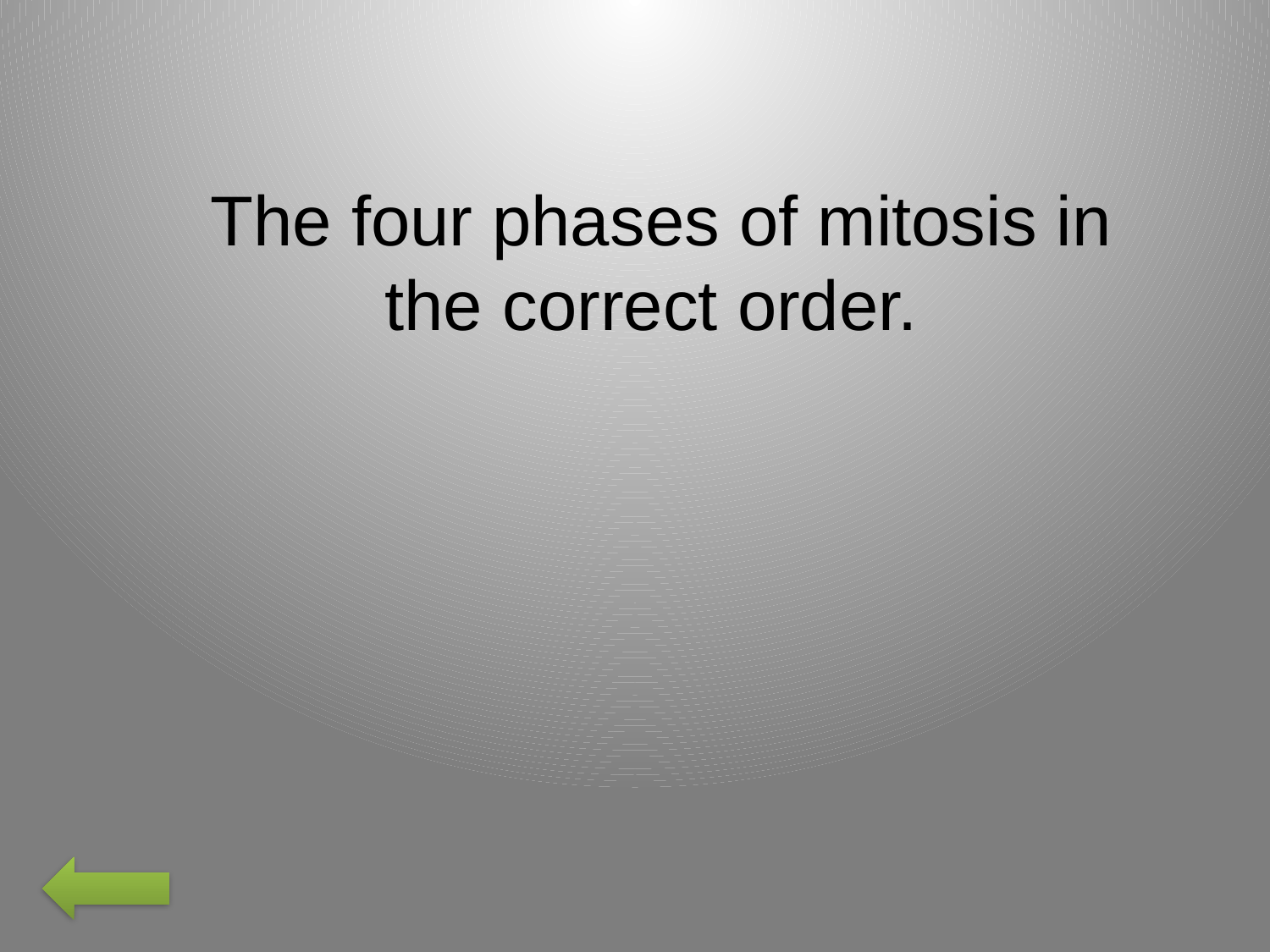

The four phases of mitosis in the correct order.